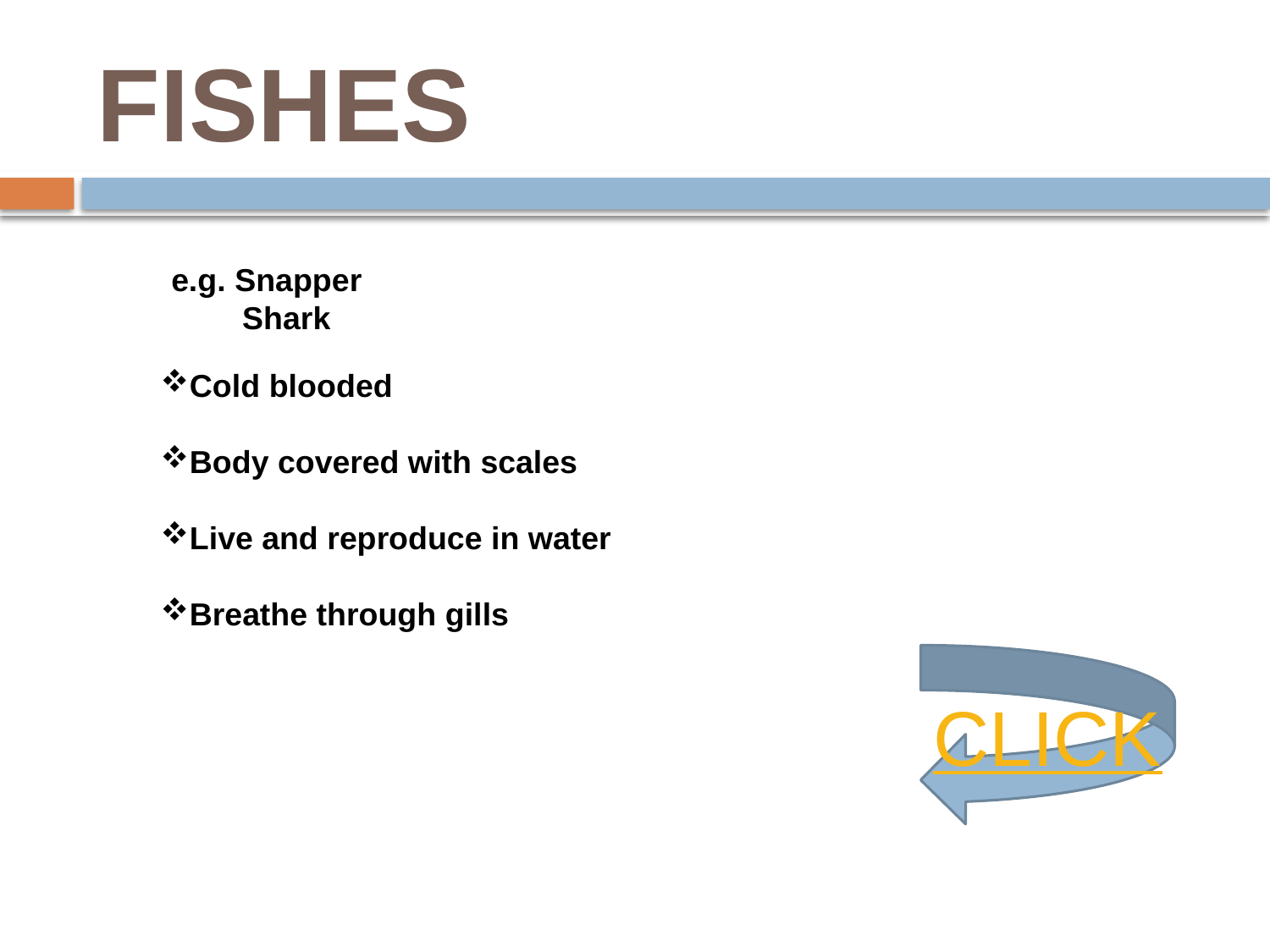

# FISHES
e.g. Snapper
        Shark
Cold blooded

Body covered with scales

Live and reproduce in water

Breathe through gills
CLICK